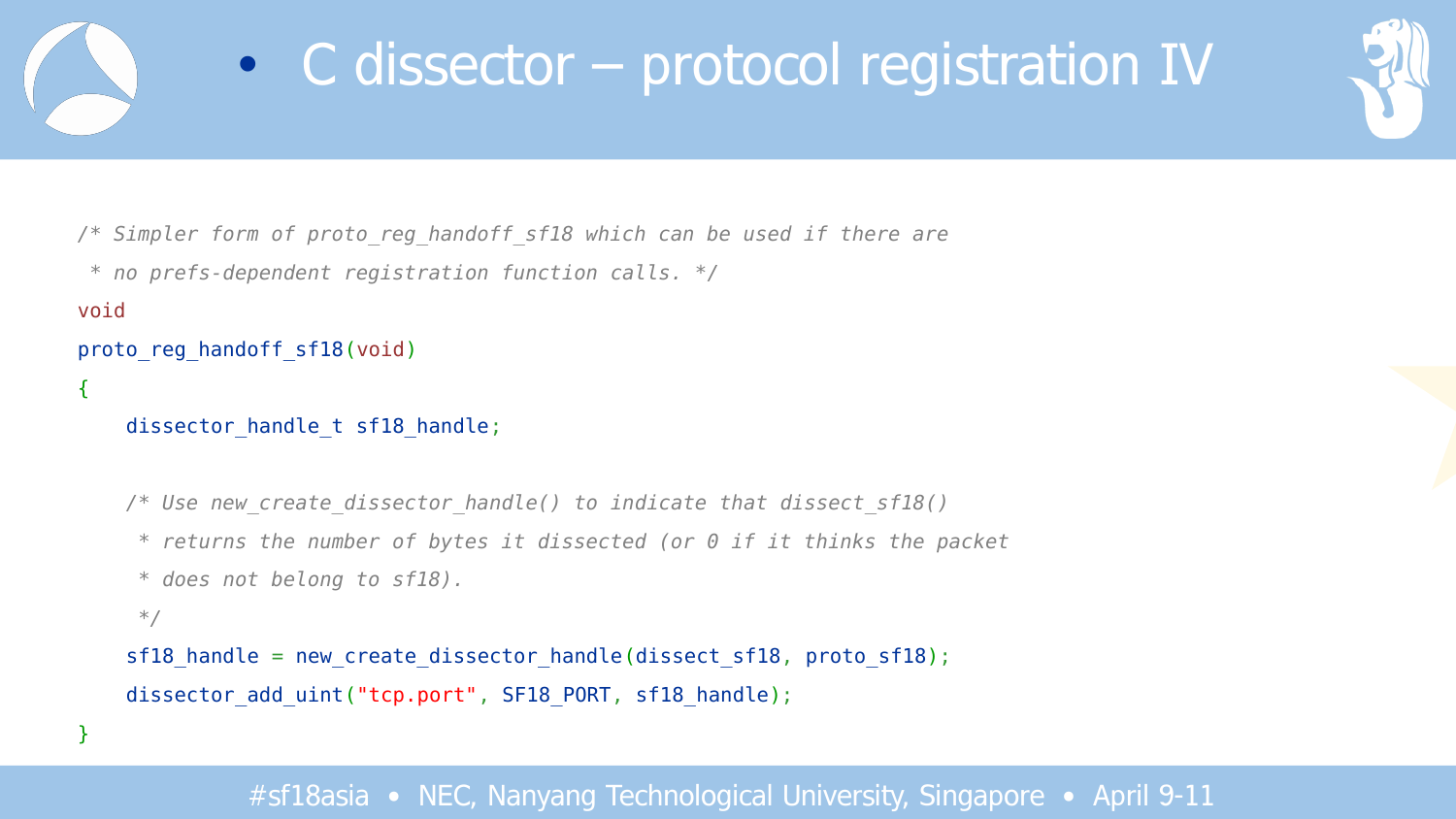

C dissector – protocol registration IV

/* Simpler form of proto_reg_handoff_sf18 which can be used if there are
 * no prefs-dependent registration function calls. */
void
proto_reg_handoff_sf18(void)
{
    dissector_handle_t sf18_handle;

    /* Use new_create_dissector_handle() to indicate that dissect_sf18()
     * returns the number of bytes it dissected (or 0 if it thinks the packet
     * does not belong to sf18).
     */
    sf18_handle = new_create_dissector_handle(dissect_sf18, proto_sf18);
    dissector_add_uint("tcp.port", SF18_PORT, sf18_handle);
}